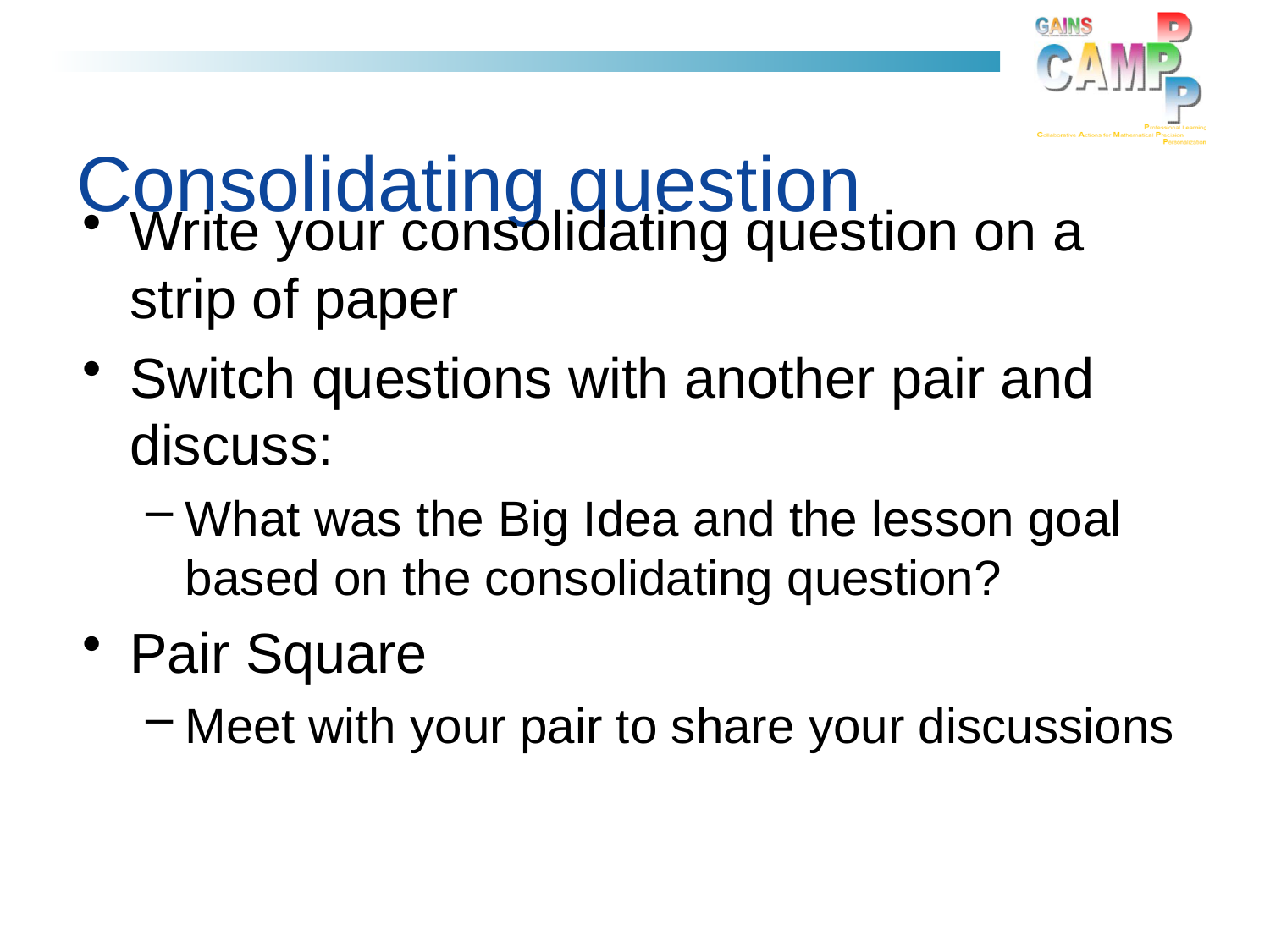

# Consolidating question
Write your consolidating question on a strip of paper
Switch questions with another pair and discuss:
What was the Big Idea and the lesson goal based on the consolidating question?
Pair Square
Meet with your pair to share your discussions